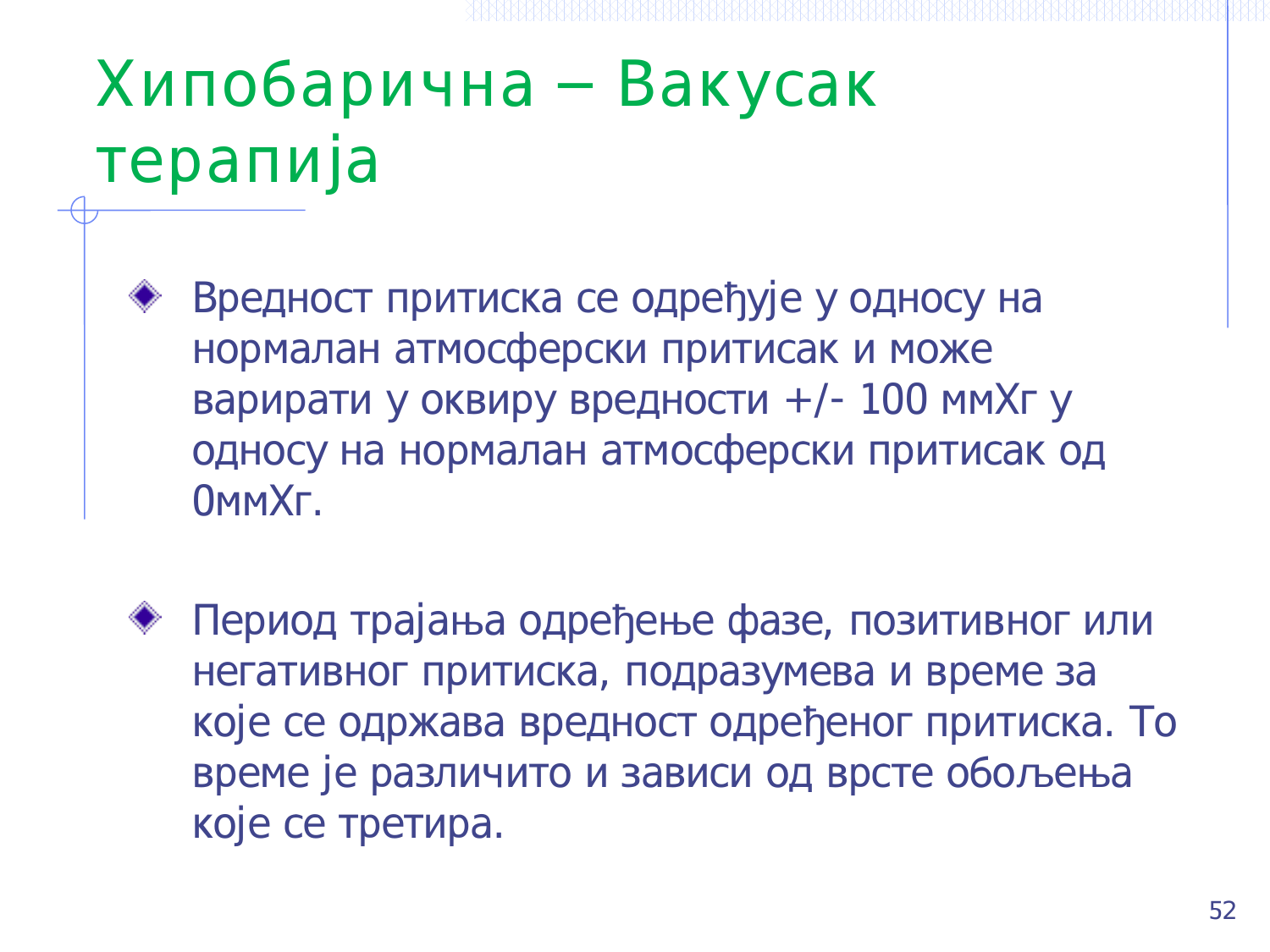

# Хипобарична – Вакусак терапија
Вредност притиска се одређује у односу на нормалан атмосферски притисак и може варирати у оквиру вредности +/- 100 ммХг у односу на нормалан атмосферски притисак од 0ммХг.

Период трајања одређење фазе, позитивног или негативног притиска, подразумева и време за које се одржава вредност одређеног притиска. То време је различито и зависи од врсте обољења које се третира.
52